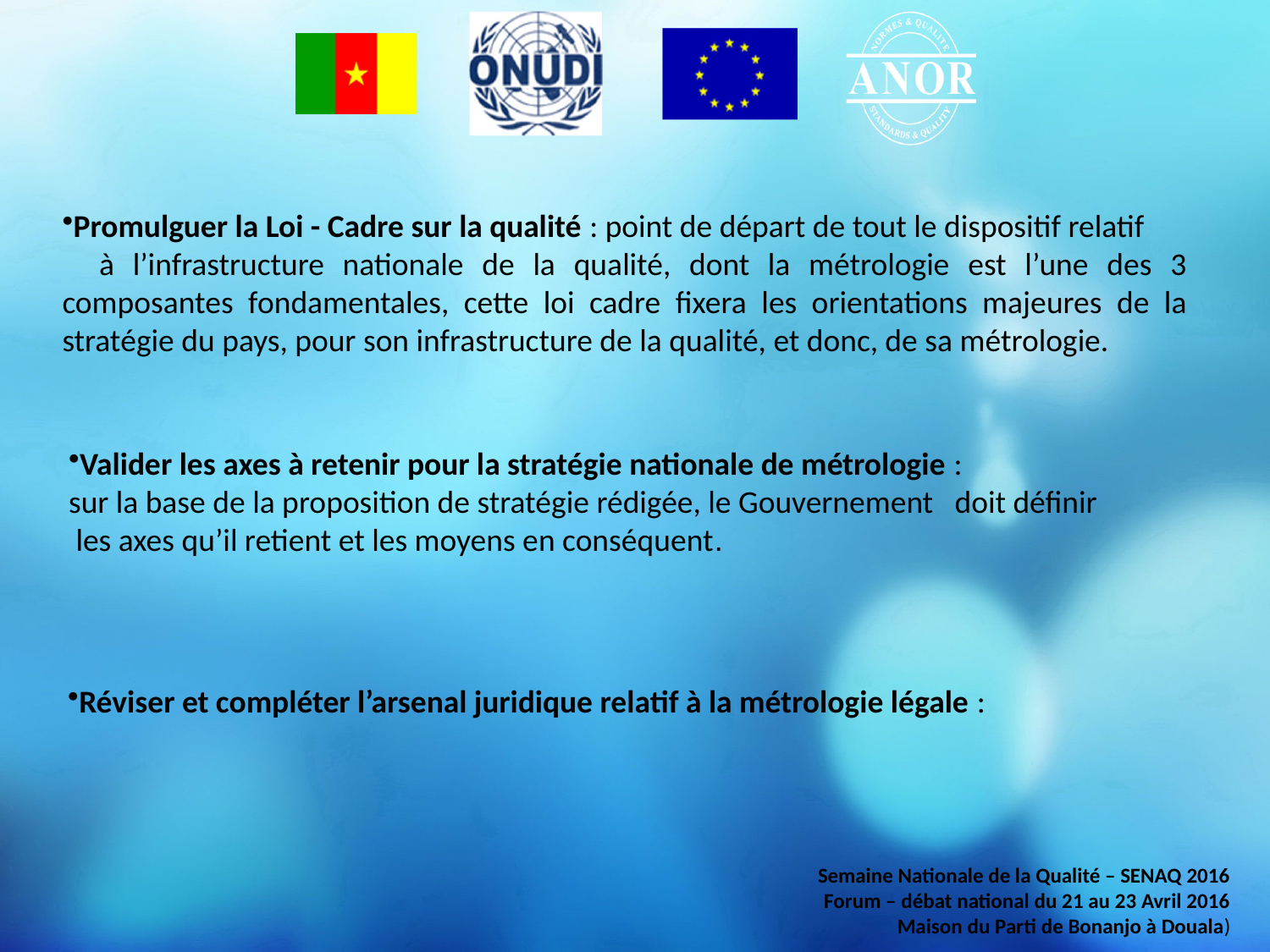

Promulguer la Loi - Cadre sur la qualité : point de départ de tout le dispositif relatif
  à l’infrastructure nationale de la qualité, dont la métrologie est l’une des 3 composantes fondamentales, cette loi cadre fixera les orientations majeures de la stratégie du pays, pour son infrastructure de la qualité, et donc, de sa métrologie.
Valider les axes à retenir pour la stratégie nationale de métrologie :
sur la base de la proposition de stratégie rédigée, le Gouvernement   doit définir
 les axes qu’il retient et les moyens en conséquent.
Réviser et compléter l’arsenal juridique relatif à la métrologie légale :
Semaine Nationale de la Qualité – SENAQ 2016
Forum – débat national du 21 au 23 Avril 2016
Maison du Parti de Bonanjo à Douala)